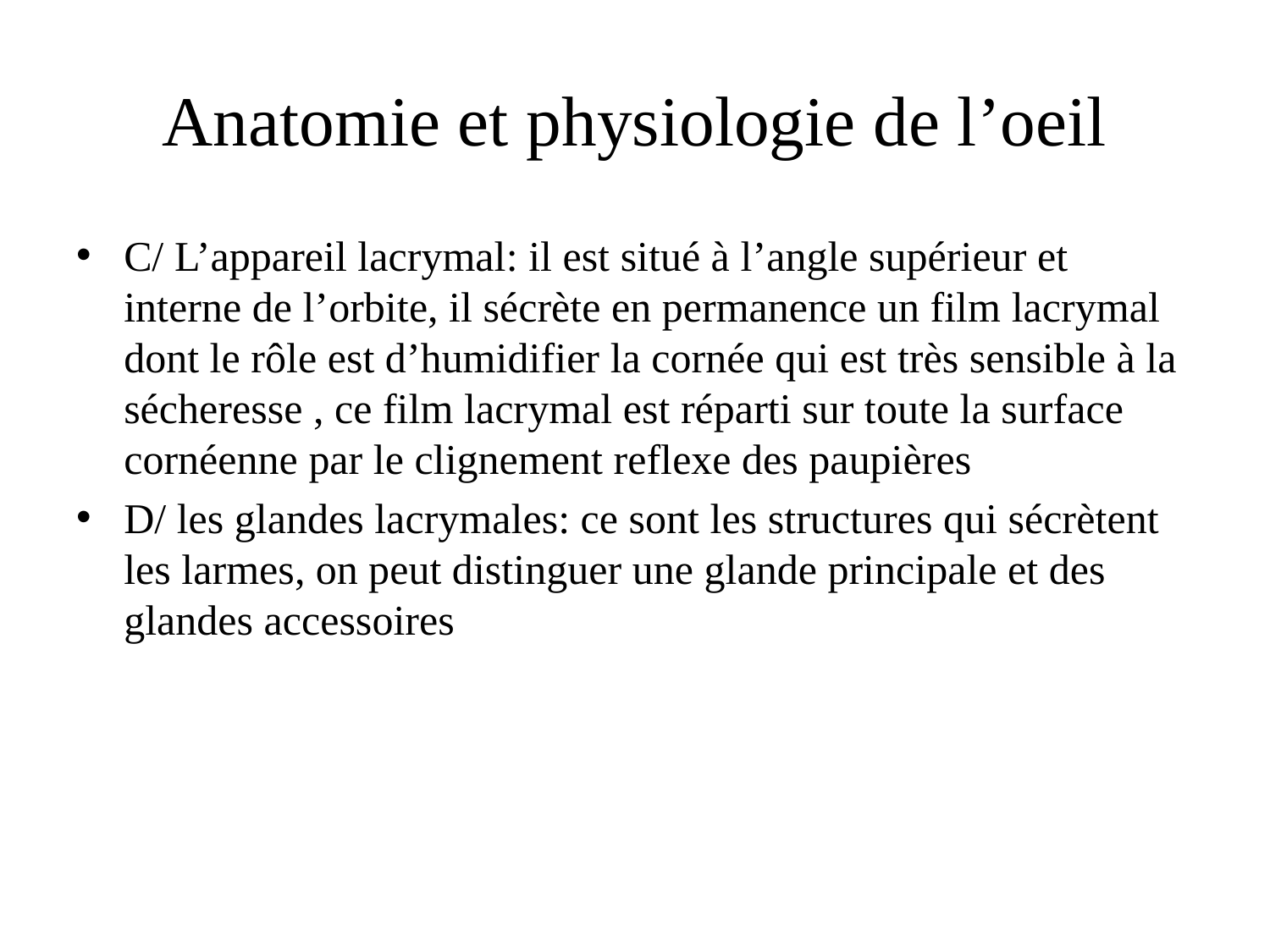

# Anatomie et physiologie de l’oeil
C/ L’appareil lacrymal: il est situé à l’angle supérieur et interne de l’orbite, il sécrète en permanence un film lacrymal dont le rôle est d’humidifier la cornée qui est très sensible à la sécheresse , ce film lacrymal est réparti sur toute la surface cornéenne par le clignement reflexe des paupières
D/ les glandes lacrymales: ce sont les structures qui sécrètent les larmes, on peut distinguer une glande principale et des glandes accessoires